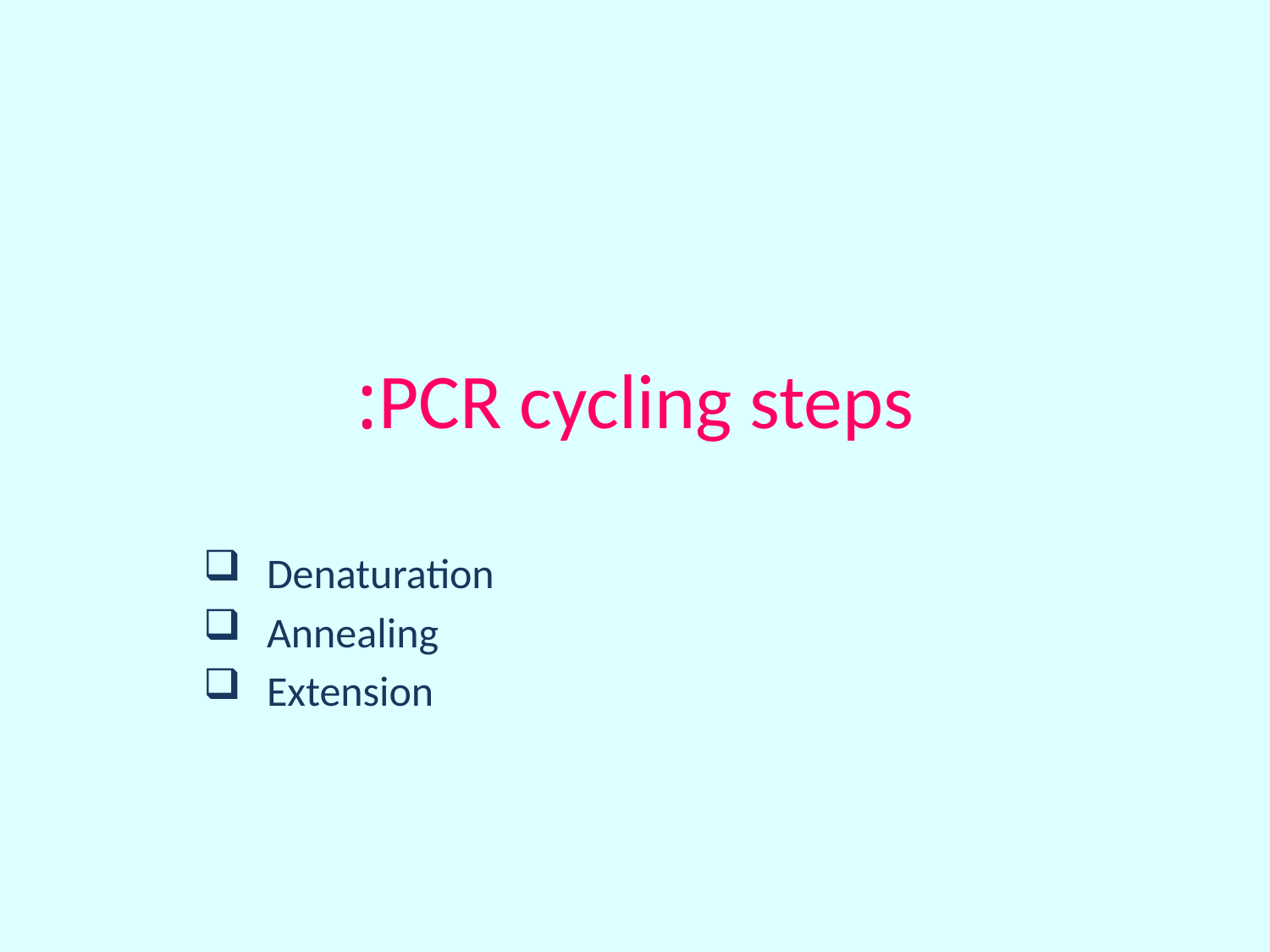

# PCR cycling steps:
Denaturation
Annealing
Extension